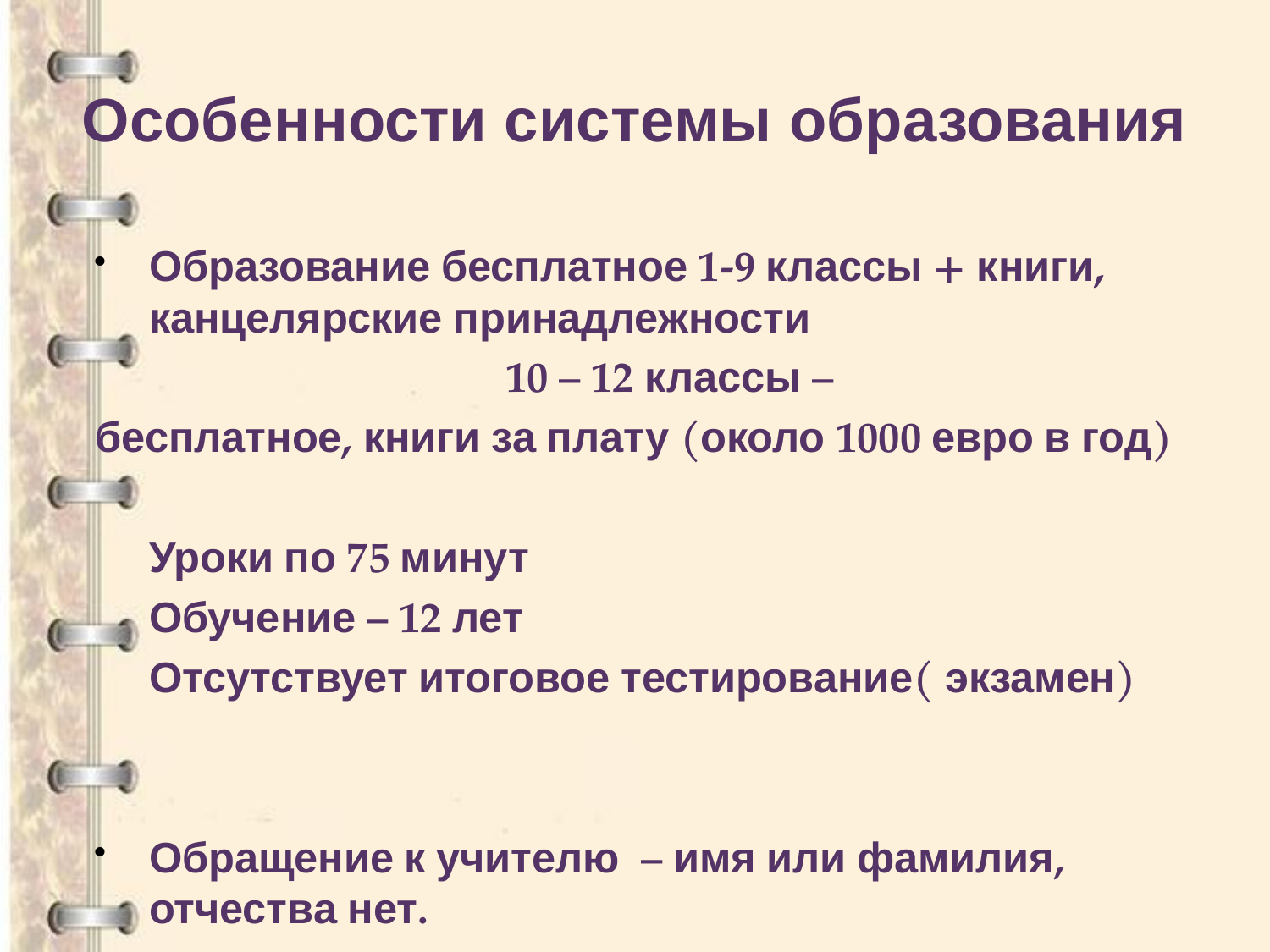

# Особенности системы образования
Образование бесплатное 1-9 классы + книги, канцелярские принадлежности
                                      10 – 12 классы –
бесплатное, книги за плату (около 1000 евро в год)

	Уроки по 75 минут
	Обучение – 12 лет
	Отсутствует итоговое тестирование( экзамен)

Обращение к учителю  – имя или фамилия, отчества нет.